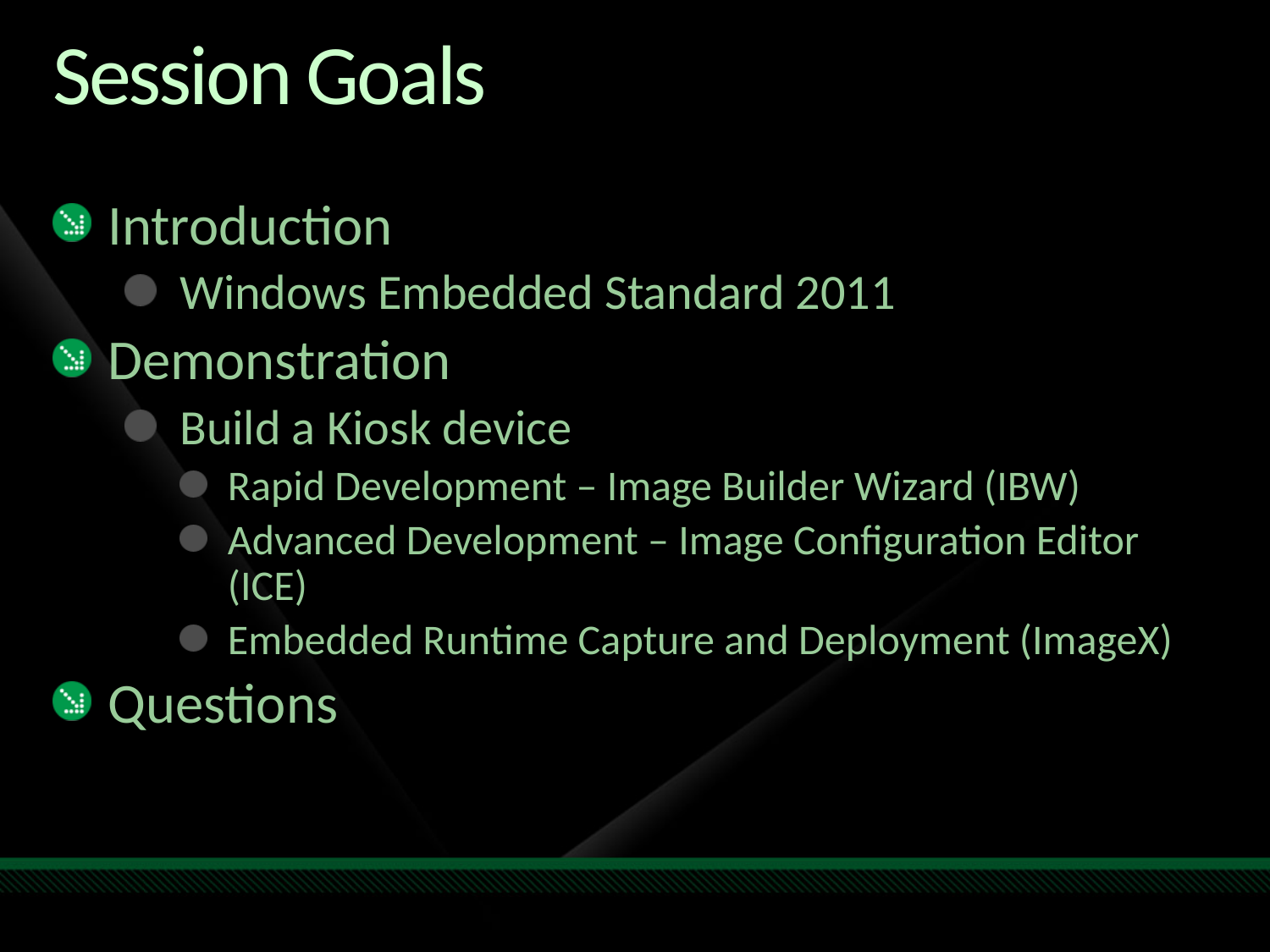

# Session Goals
Introduction
Windows Embedded Standard 2011
Demonstration
Build a Kiosk device
Rapid Development – Image Builder Wizard (IBW)
Advanced Development – Image Configuration Editor (ICE)
Embedded Runtime Capture and Deployment (ImageX)
Questions